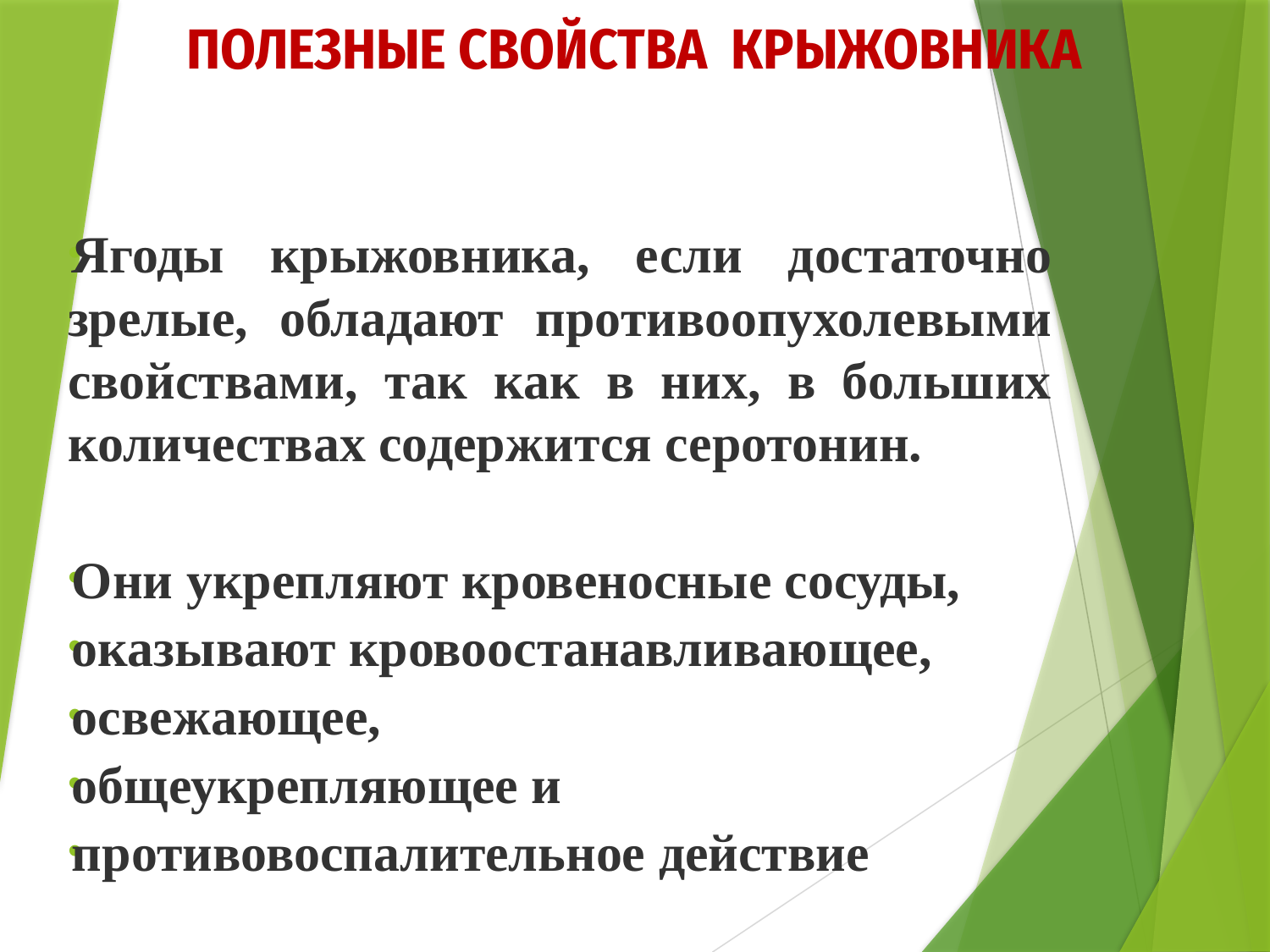

# ПОЛЕЗНЫЕ СВОЙСТВА  КРЫЖОВНИКА

Ягоды крыжовника, если достаточно зрелые, обладают противоопухолевыми свойствами, так как в них, в больших количествах содержится серотонин.

Они укрепляют кровеносные сосуды,
оказывают кровоостанавливающее,
освежающее,
общеукрепляющее и
противовоспалительное действие